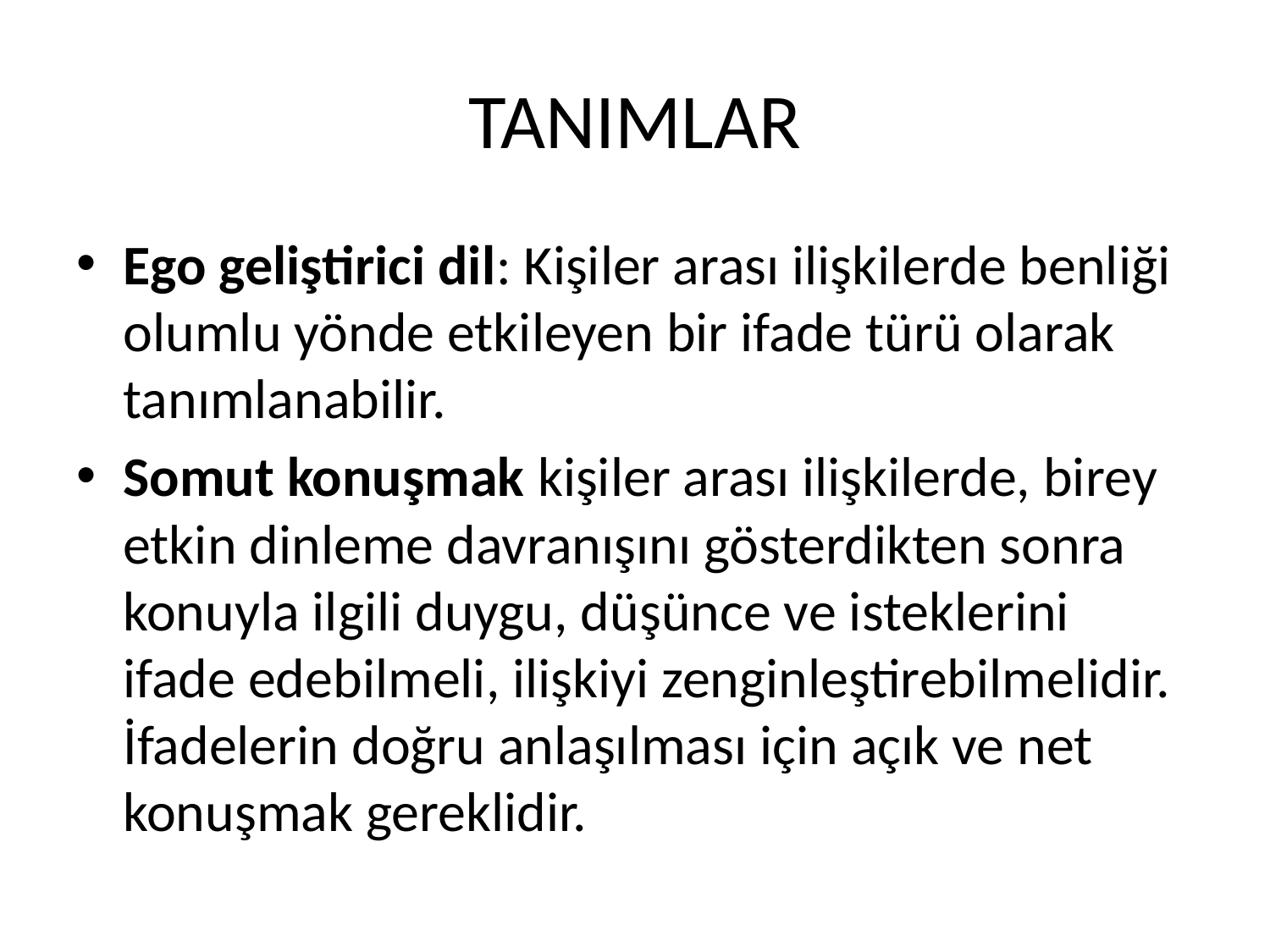

# TANIMLAR
Ego geliştirici dil: Kişiler arası ilişkilerde benliği olumlu yönde etkileyen bir ifade türü olarak tanımlanabilir.
Somut konuşmak kişiler arası ilişkilerde, birey etkin dinleme davranışını gösterdikten sonra konuyla ilgili duygu, düşünce ve isteklerini ifade edebilmeli, ilişkiyi zenginleştirebilmelidir. İfadelerin doğru anlaşılması için açık ve net konuşmak gereklidir.